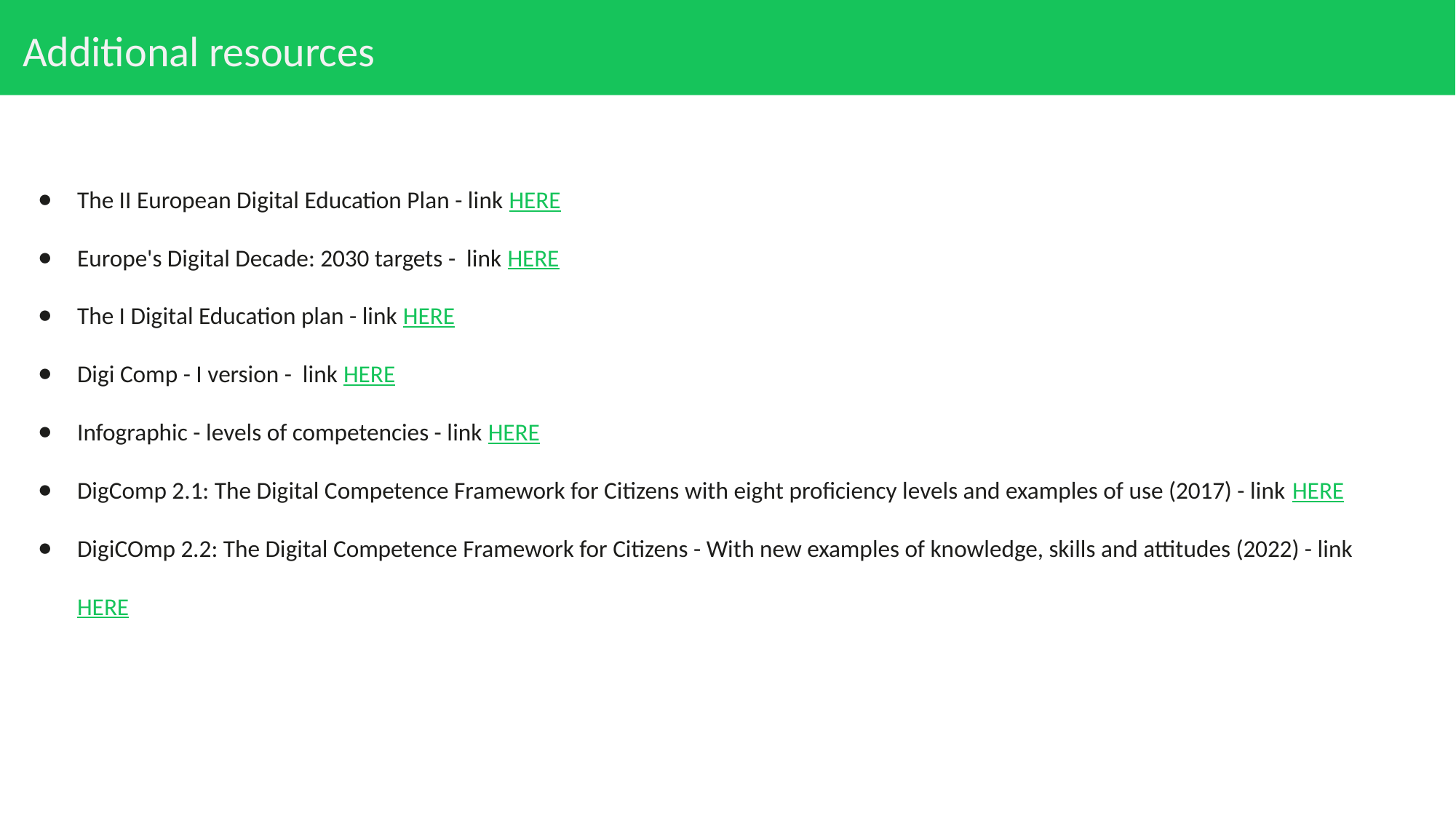

# Additional resources
The II European Digital Education Plan - link HERE
Europe's Digital Decade: 2030 targets -  link HERE
The I Digital Education plan - link HERE
Digi Comp - I version -  link HERE
Infographic - levels of competencies - link HERE
DigComp 2.1: The Digital Competence Framework for Citizens with eight proficiency levels and examples of use (2017) - link HERE
DigiCOmp 2.2: The Digital Competence Framework for Citizens - With new examples of knowledge, skills and attitudes (2022) - link HERE